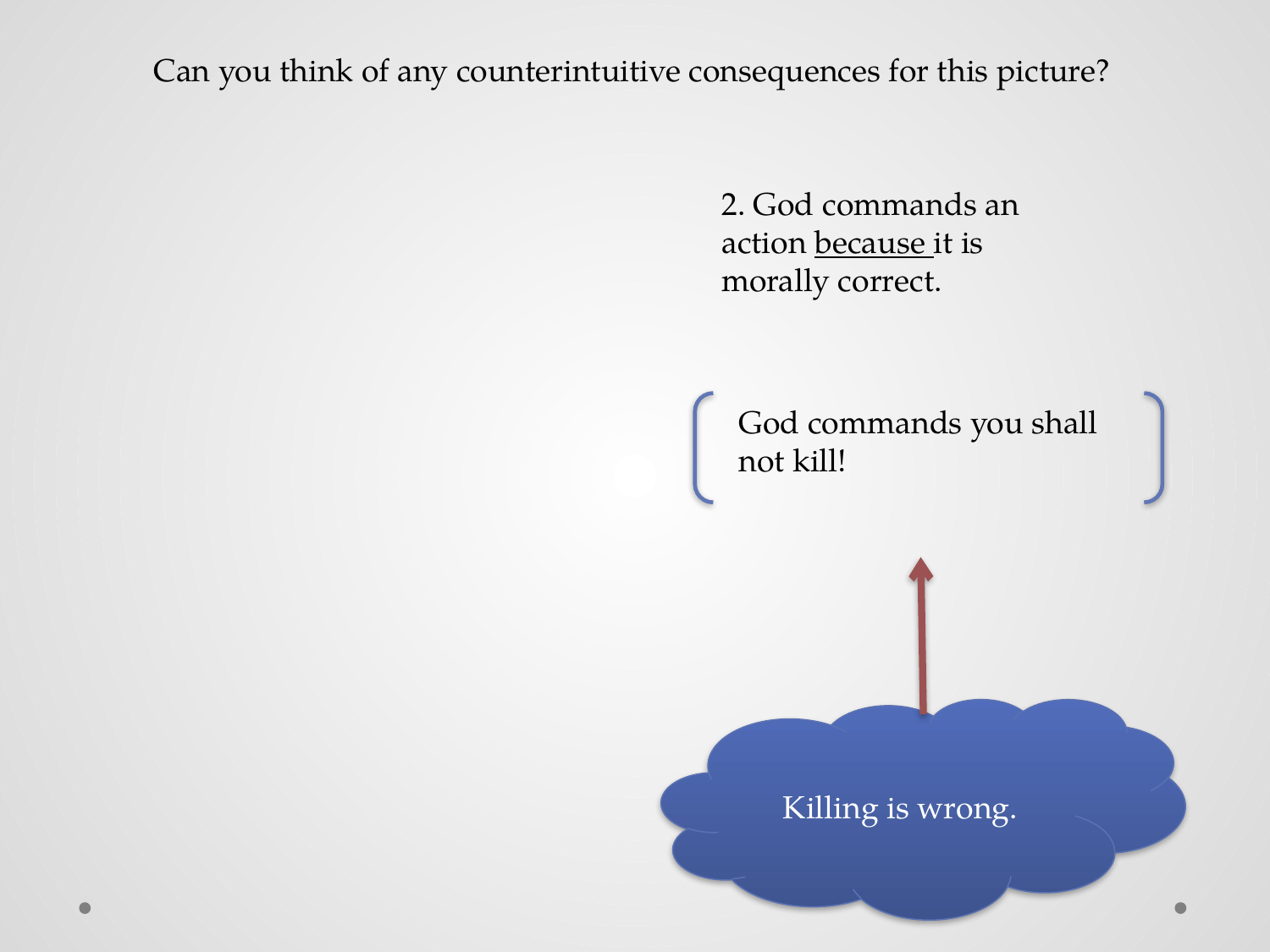

Can you think of any counterintuitive consequences for this picture?
2. God commands an action because it is morally correct.

God commands you shall 	not kill!

Killing is wrong.